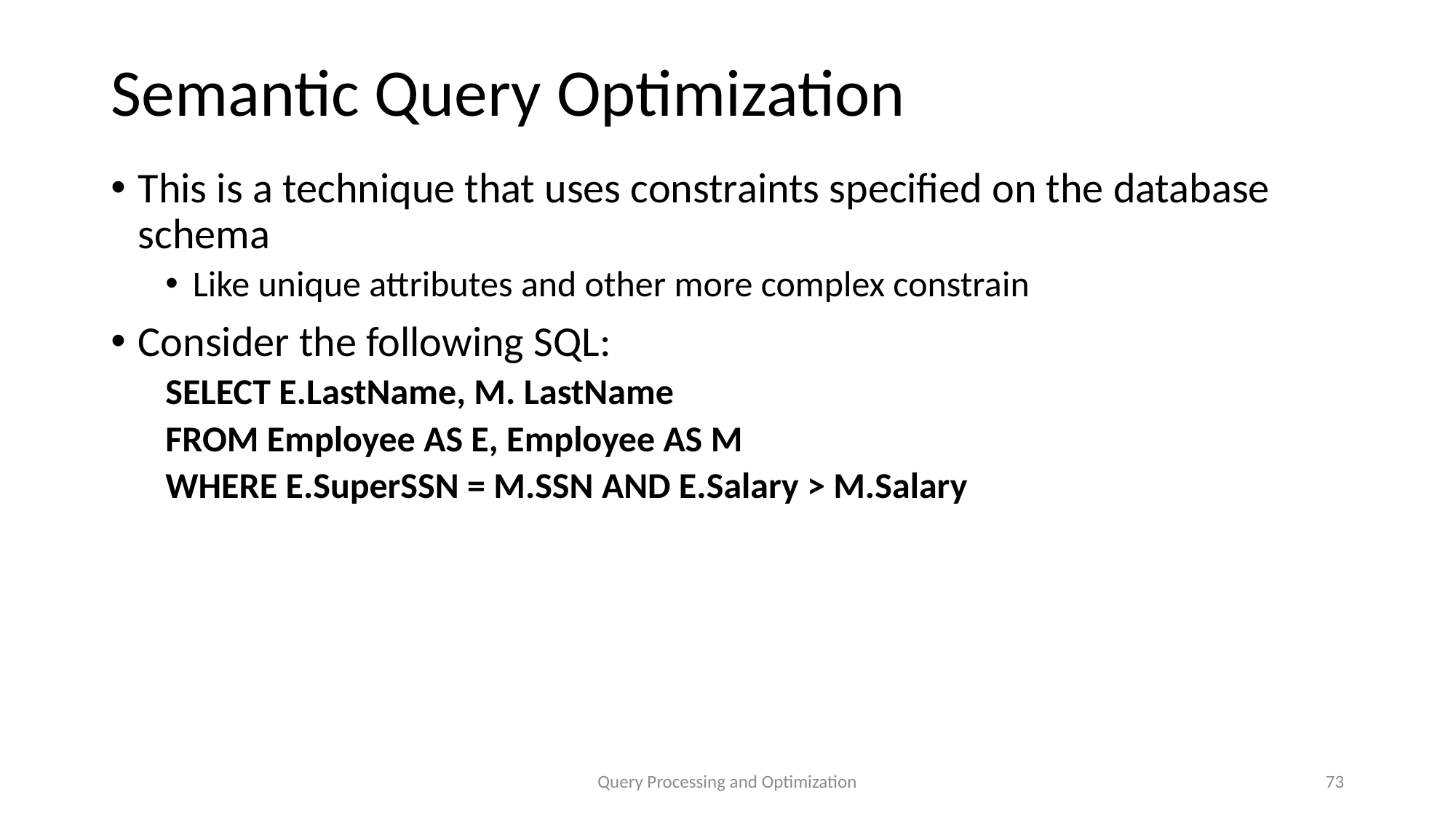

# Semantic Query Optimization
This is a technique that uses constraints specified on the database schema
Like unique attributes and other more complex constrain
Consider the following SQL:
SELECT E.LastName, M. LastName
FROM Employee AS E, Employee AS M
WHERE E.SuperSSN = M.SSN AND E.Salary > M.Salary
Query Processing and Optimization
73